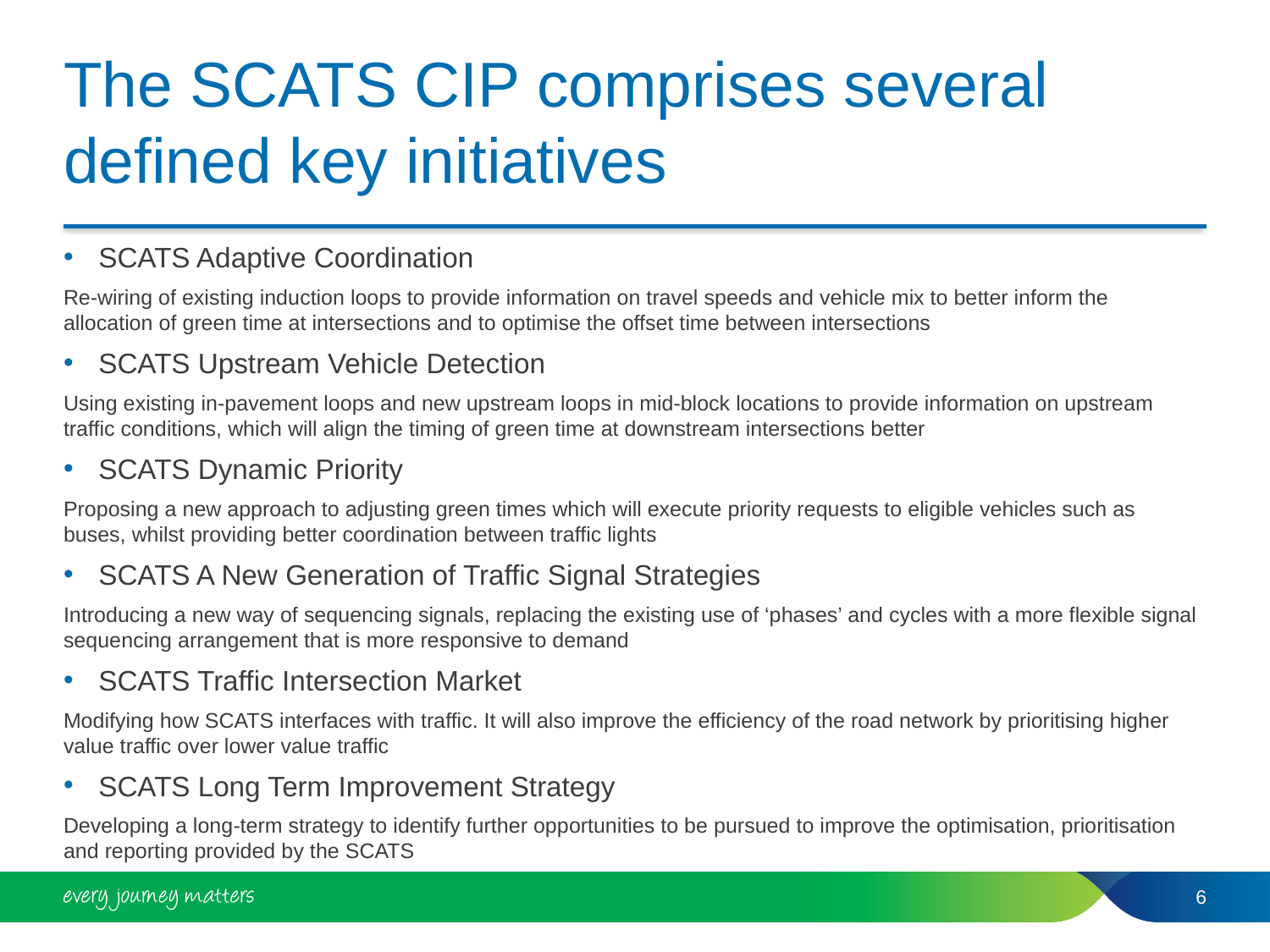

# The SCATS CIP comprises several defined key initiatives
SCATS Adaptive Coordination
Re-wiring of existing induction loops to provide information on travel speeds and vehicle mix to better inform the allocation of green time at intersections and to optimise the offset time between intersections
SCATS Upstream Vehicle Detection
Using existing in-pavement loops and new upstream loops in mid-block locations to provide information on upstream traffic conditions, which will align the timing of green time at downstream intersections better
SCATS Dynamic Priority
Proposing a new approach to adjusting green times which will execute priority requests to eligible vehicles such as buses, whilst providing better coordination between traffic lights
SCATS A New Generation of Traffic Signal Strategies
Introducing a new way of sequencing signals, replacing the existing use of ‘phases’ and cycles with a more flexible signal sequencing arrangement that is more responsive to demand
SCATS Traffic Intersection Market
Modifying how SCATS interfaces with traffic. It will also improve the efficiency of the road network by prioritising higher value traffic over lower value traffic
SCATS Long Term Improvement Strategy
Developing a long-term strategy to identify further opportunities to be pursued to improve the optimisation, prioritisation and reporting provided by the SCATS
6